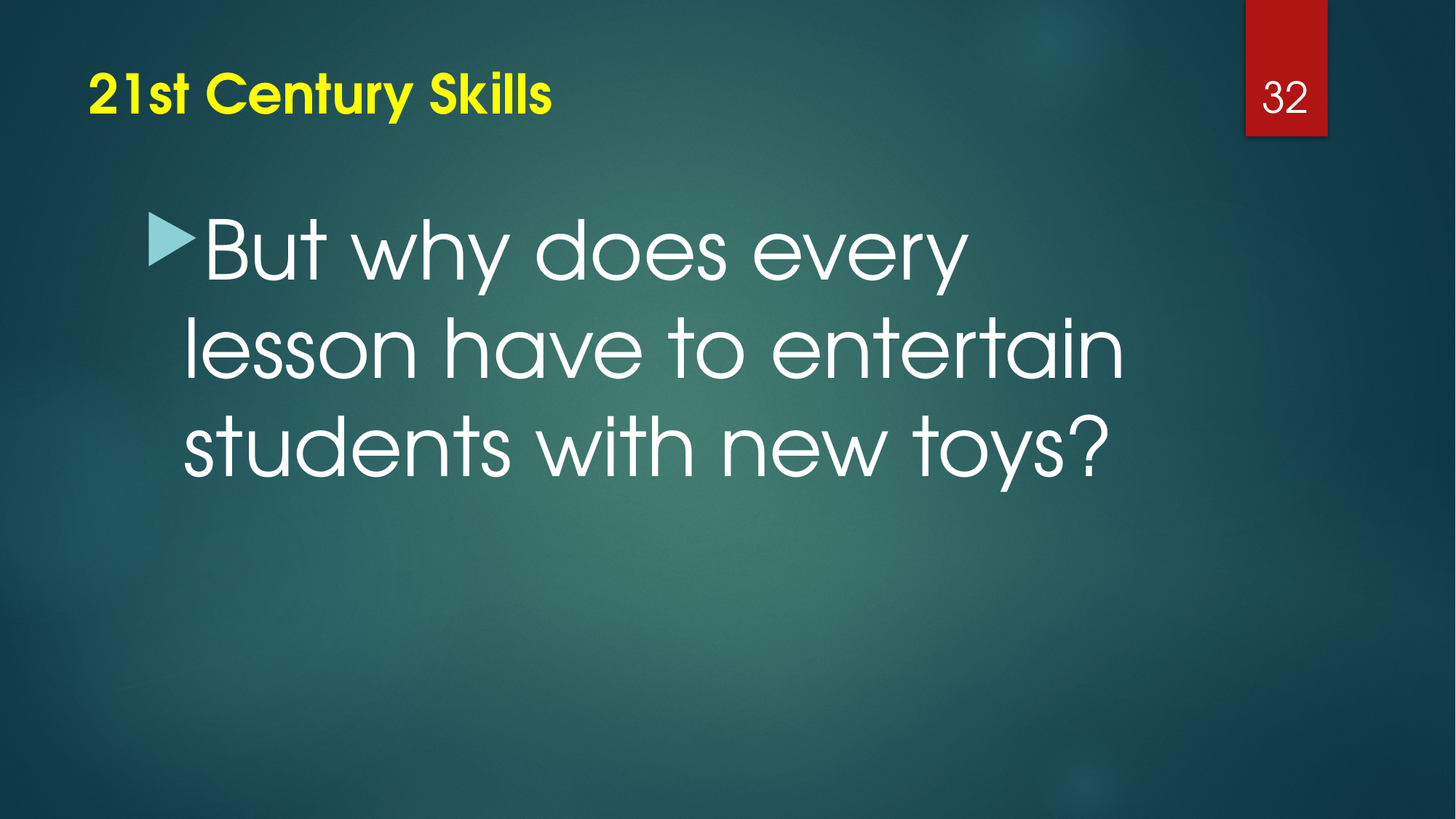

32
# 21st Century Skills
But why does every lesson have to entertain students with new toys?